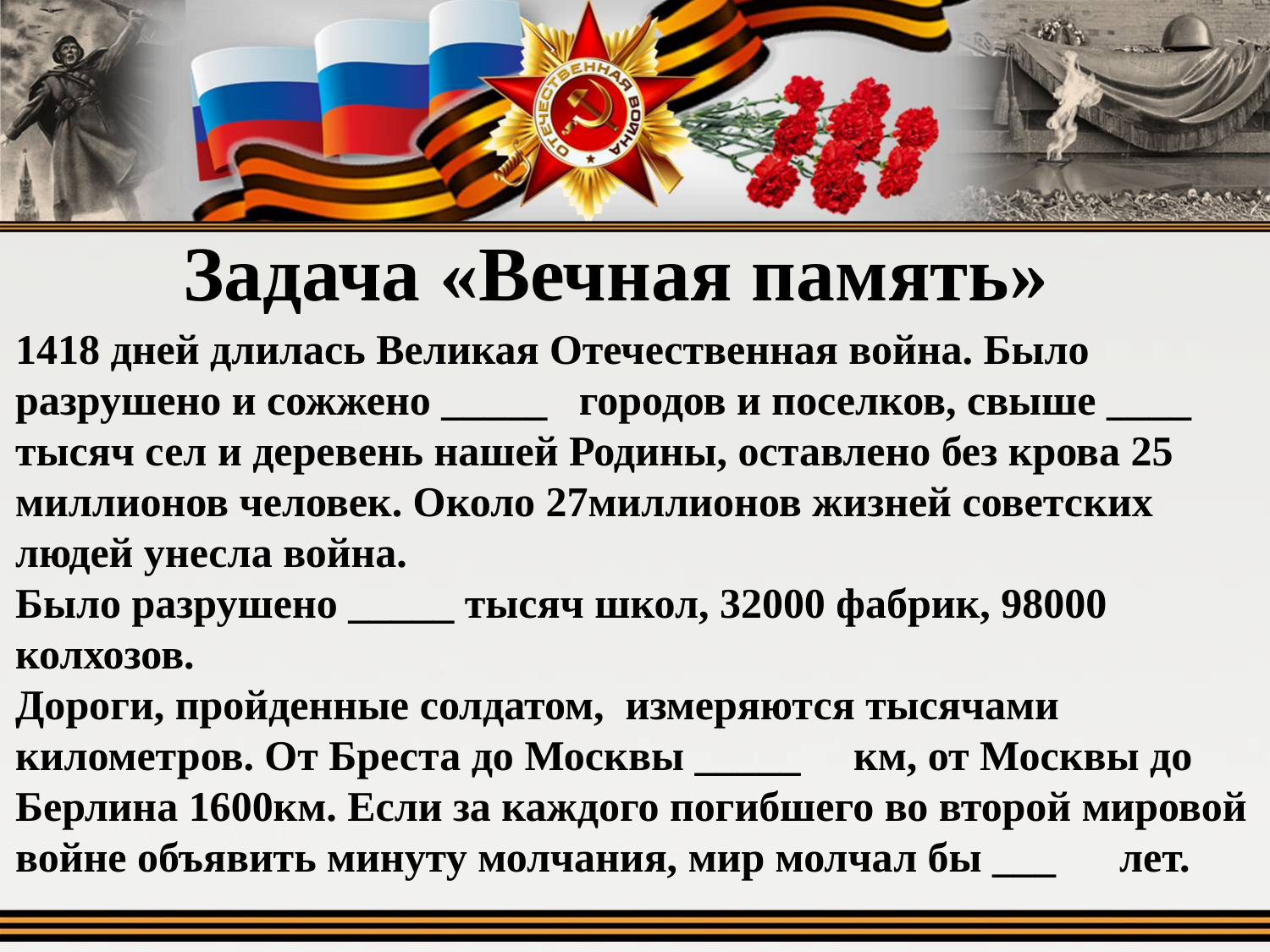

# Задача «Вечная память»
1418 дней длилась Великая Отечественная война. Было разрушено и сожжено _____   городов и поселков, свыше ____ тысяч сел и деревень нашей Родины, оставлено без крова 25 миллионов человек. Около 27миллионов жизней советских людей унесла война.
Было разрушено _____ тысяч школ, 32000 фабрик, 98000 колхозов.
Дороги, пройденные солдатом,  измеряются тысячами километров. От Бреста до Москвы _____     км, от Москвы до Берлина 1600км. Если за каждого погибшего во второй мировой войне объявить минуту молчания, мир молчал бы ___      лет.